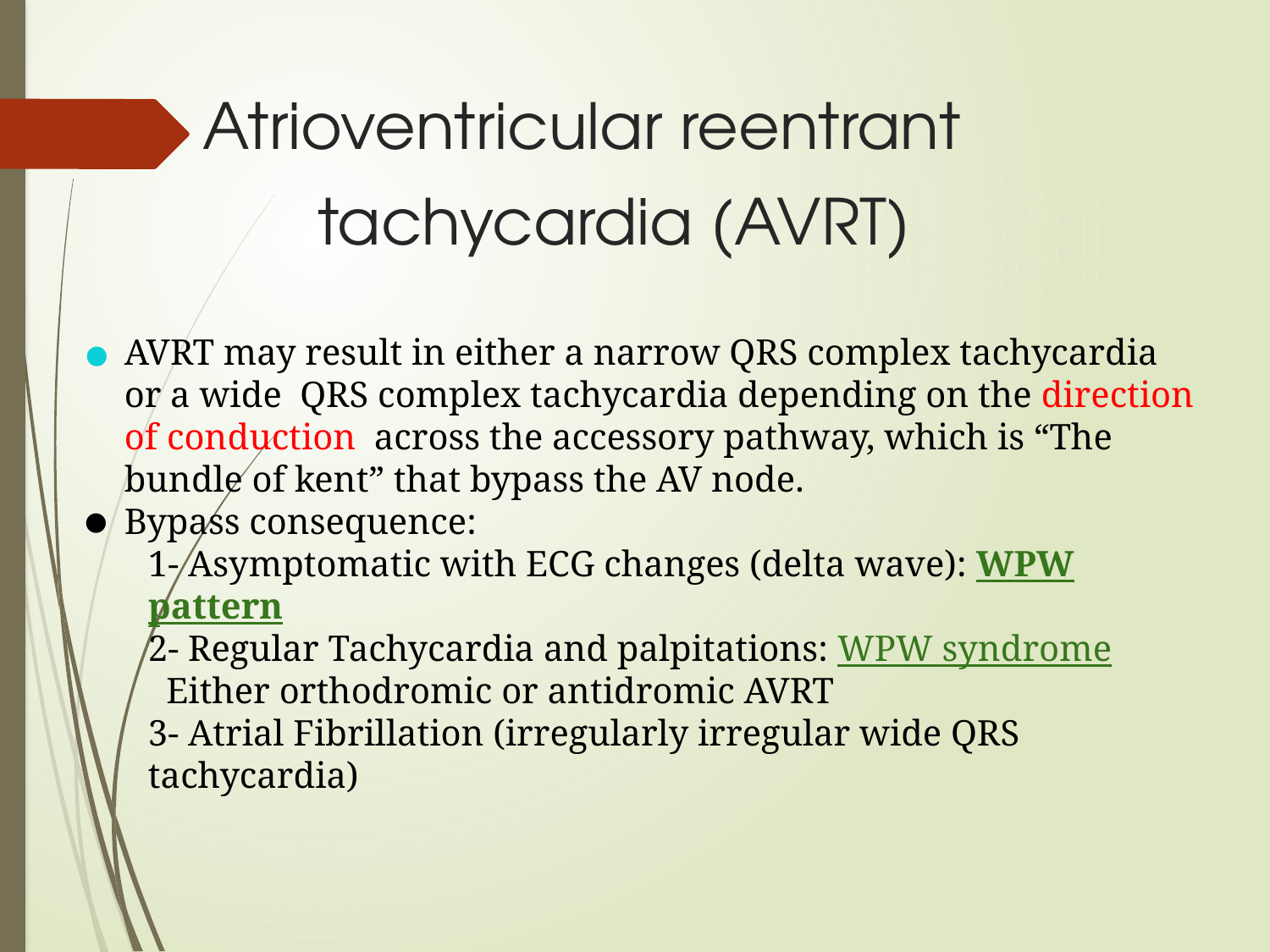

# Atrioventricular reentrant  tachycardia (AVRT)
AVRT may result in either a narrow QRS complex tachycardia or a wide  QRS complex tachycardia depending on the direction of conduction  across the accessory pathway, which is “The bundle of kent” that bypass the AV node.
Bypass consequence:
1- Asymptomatic with ECG changes (delta wave): WPW pattern
2- Regular Tachycardia and palpitations: WPW syndrome
  Either orthodromic or antidromic AVRT
3- Atrial Fibrillation (irregularly irregular wide QRS tachycardia)